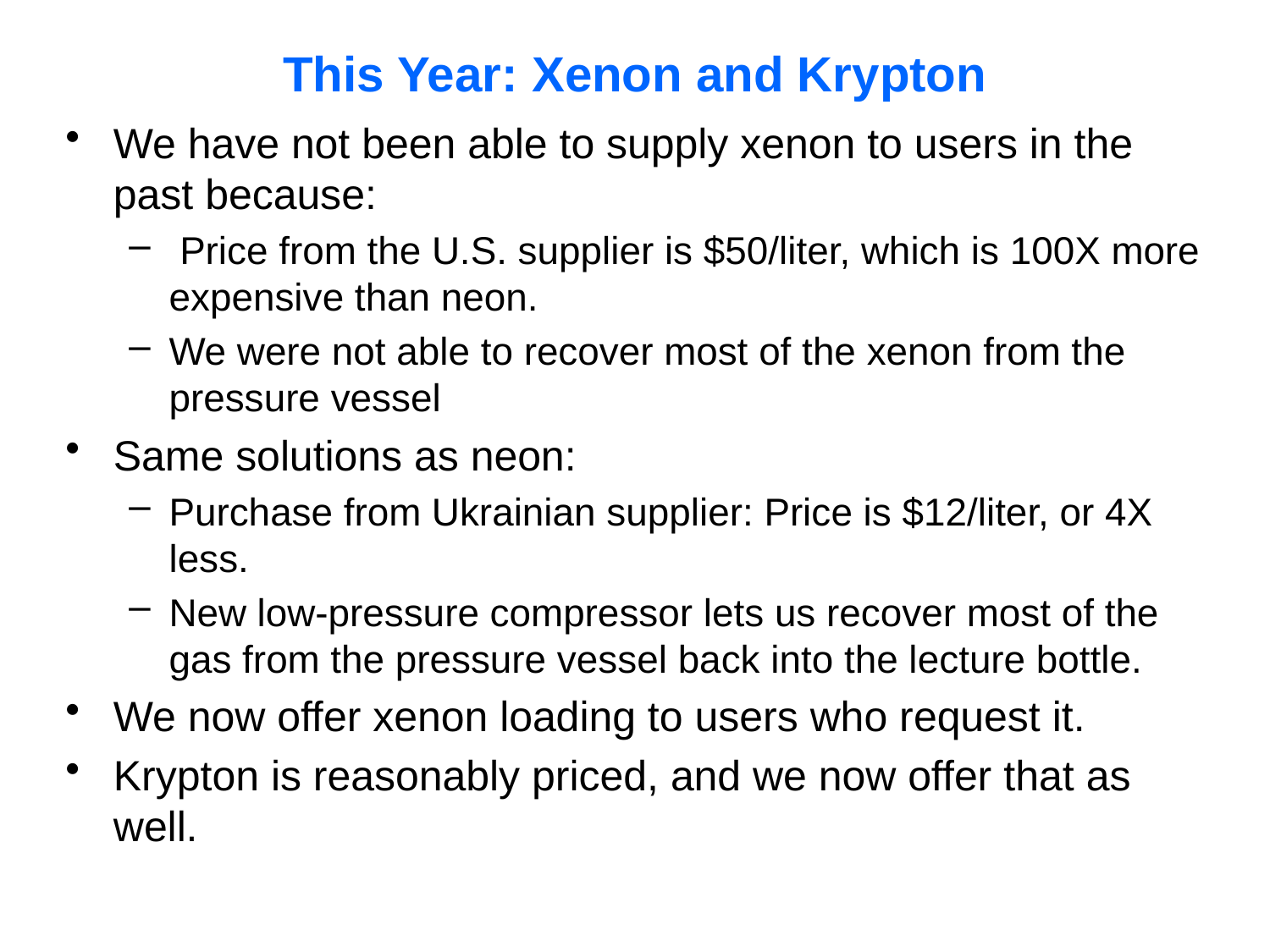

# This Year: Xenon and Krypton
We have not been able to supply xenon to users in the past because:
 Price from the U.S. supplier is $50/liter, which is 100X more expensive than neon.
We were not able to recover most of the xenon from the pressure vessel
Same solutions as neon:
Purchase from Ukrainian supplier: Price is $12/liter, or 4X less.
New low-pressure compressor lets us recover most of the gas from the pressure vessel back into the lecture bottle.
We now offer xenon loading to users who request it.
Krypton is reasonably priced, and we now offer that as well.